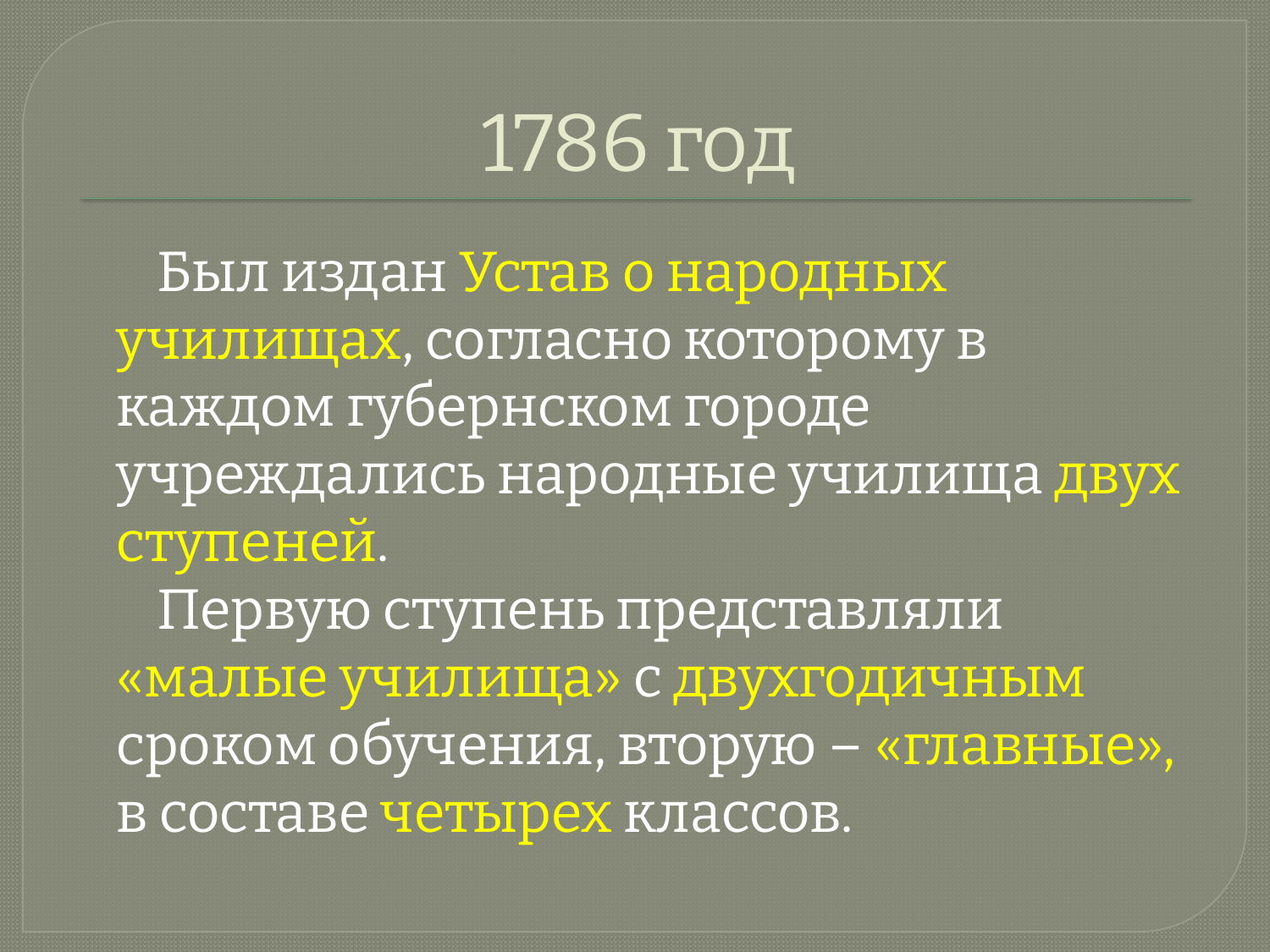

# 1786 год
Был издан Устав о народных училищах, согласно которому в каждом губернском городе учреждались народные училища двух ступеней.
Первую ступень представляли «малые училища» с двухгодичным сроком обучения, вторую – «главные», в составе четырех классов.